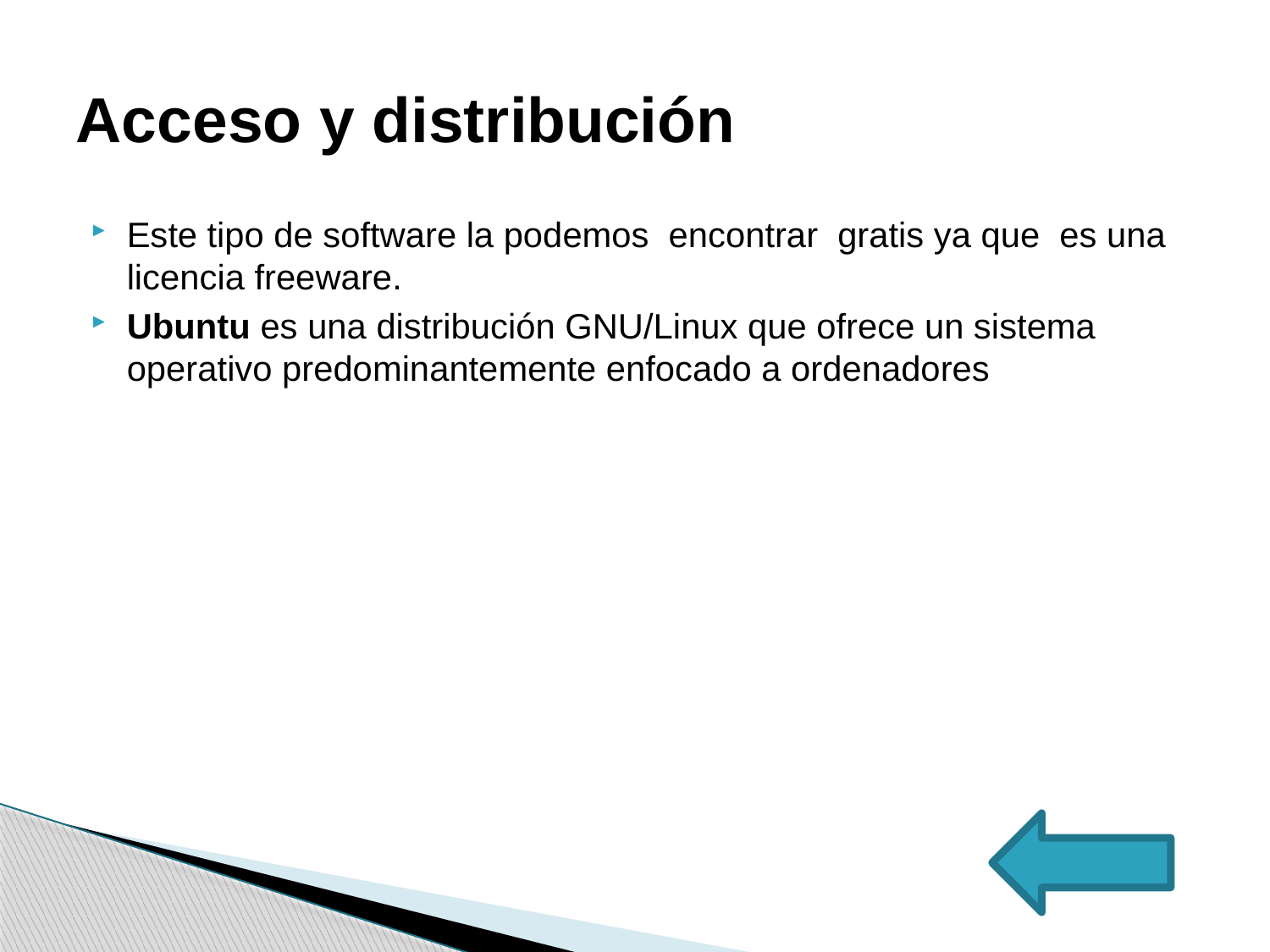

# Acceso y distribución
Este tipo de software la podemos  encontrar  gratis ya que  es una licencia freeware.
Ubuntu es una distribución GNU/Linux que ofrece un sistema operativo predominantemente enfocado a ordenadores